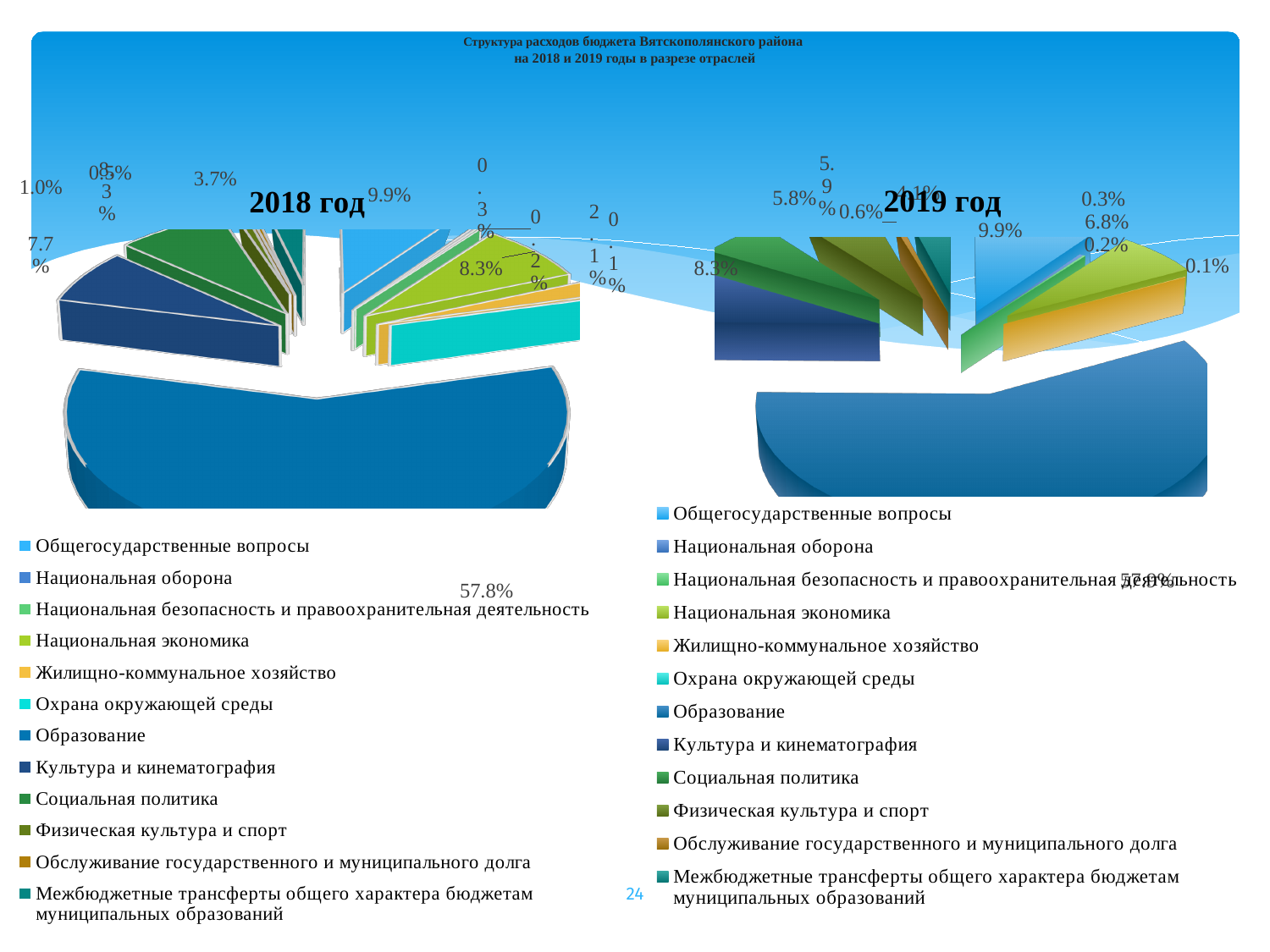

# Структура расходов бюджета Вятскополянского района на 2018 и 2019 годы в разрезе отраслей

[unsupported chart]

[unsupported chart]

24